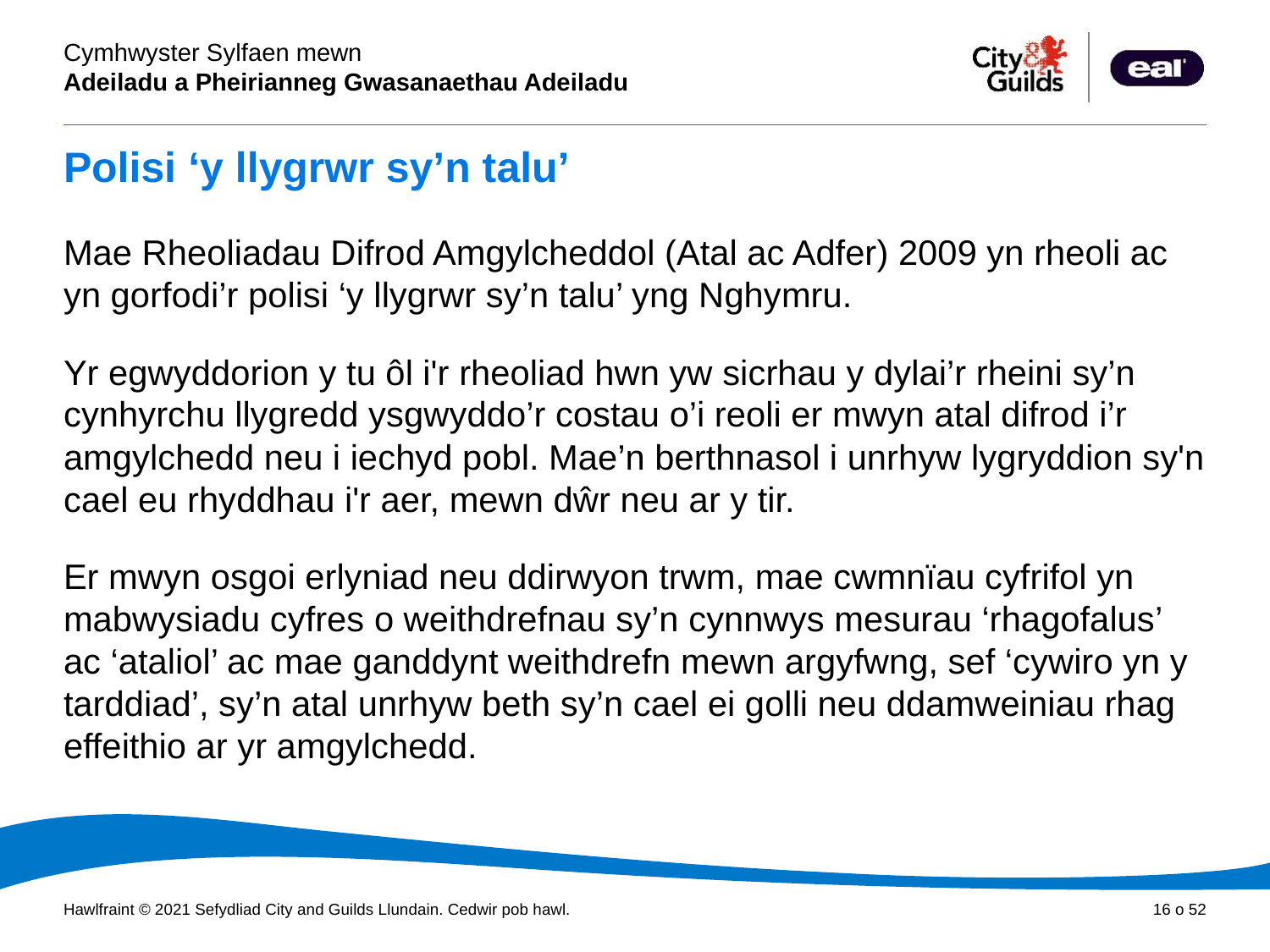

# Polisi ‘y llygrwr sy’n talu’
Mae Rheoliadau Difrod Amgylcheddol (Atal ac Adfer) 2009 yn rheoli ac yn gorfodi’r polisi ‘y llygrwr sy’n talu’ yng Nghymru.
Yr egwyddorion y tu ôl i'r rheoliad hwn yw sicrhau y dylai’r rheini sy’n cynhyrchu llygredd ysgwyddo’r costau o’i reoli er mwyn atal difrod i’r amgylchedd neu i iechyd pobl. Mae’n berthnasol i unrhyw lygryddion sy'n cael eu rhyddhau i'r aer, mewn dŵr neu ar y tir.
Er mwyn osgoi erlyniad neu ddirwyon trwm, mae cwmnïau cyfrifol yn mabwysiadu cyfres o weithdrefnau sy’n cynnwys mesurau ‘rhagofalus’ ac ‘ataliol’ ac mae ganddynt weithdrefn mewn argyfwng, sef ‘cywiro yn y tarddiad’, sy’n atal unrhyw beth sy’n cael ei golli neu ddamweiniau rhag effeithio ar yr amgylchedd.